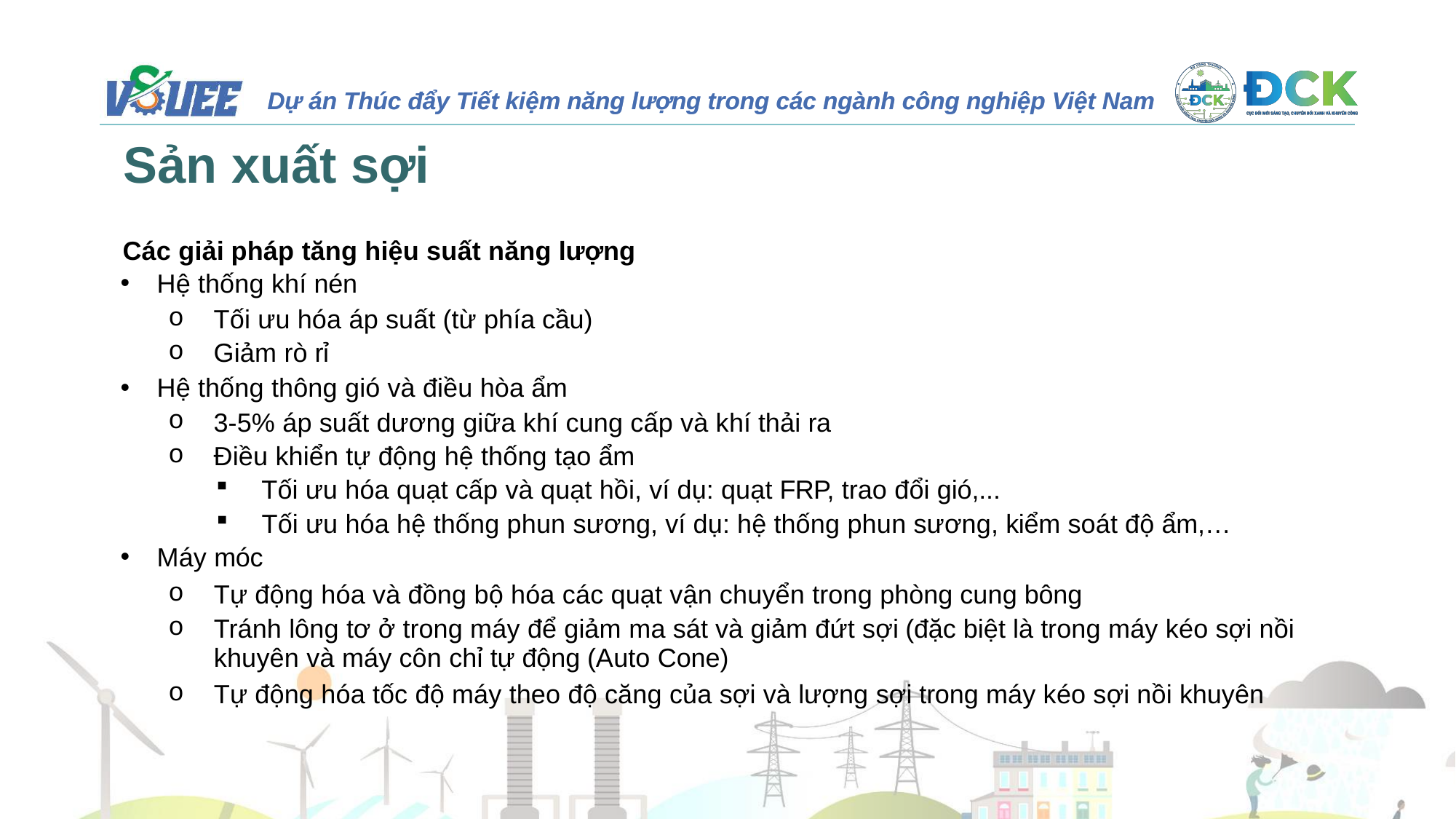

# Sản xuất sợi
Các giải pháp tăng hiệu suất năng lượng
Hệ thống khí nén
Tối ưu hóa áp suất (từ phía cầu)
Giảm rò rỉ
Hệ thống thông gió và điều hòa ẩm
3-5% áp suất dương giữa khí cung cấp và khí thải ra
Điều khiển tự động hệ thống tạo ẩm
Tối ưu hóa quạt cấp và quạt hồi, ví dụ: quạt FRP, trao đổi gió,...
Tối ưu hóa hệ thống phun sương, ví dụ: hệ thống phun sương, kiểm soát độ ẩm,…
Máy móc
Tự động hóa và đồng bộ hóa các quạt vận chuyển trong phòng cung bông
Tránh lông tơ ở trong máy để giảm ma sát và giảm đứt sợi (đặc biệt là trong máy kéo sợi nồi khuyên và máy côn chỉ tự động (Auto Cone)
Tự động hóa tốc độ máy theo độ căng của sợi và lượng sợi trong máy kéo sợi nồi khuyên